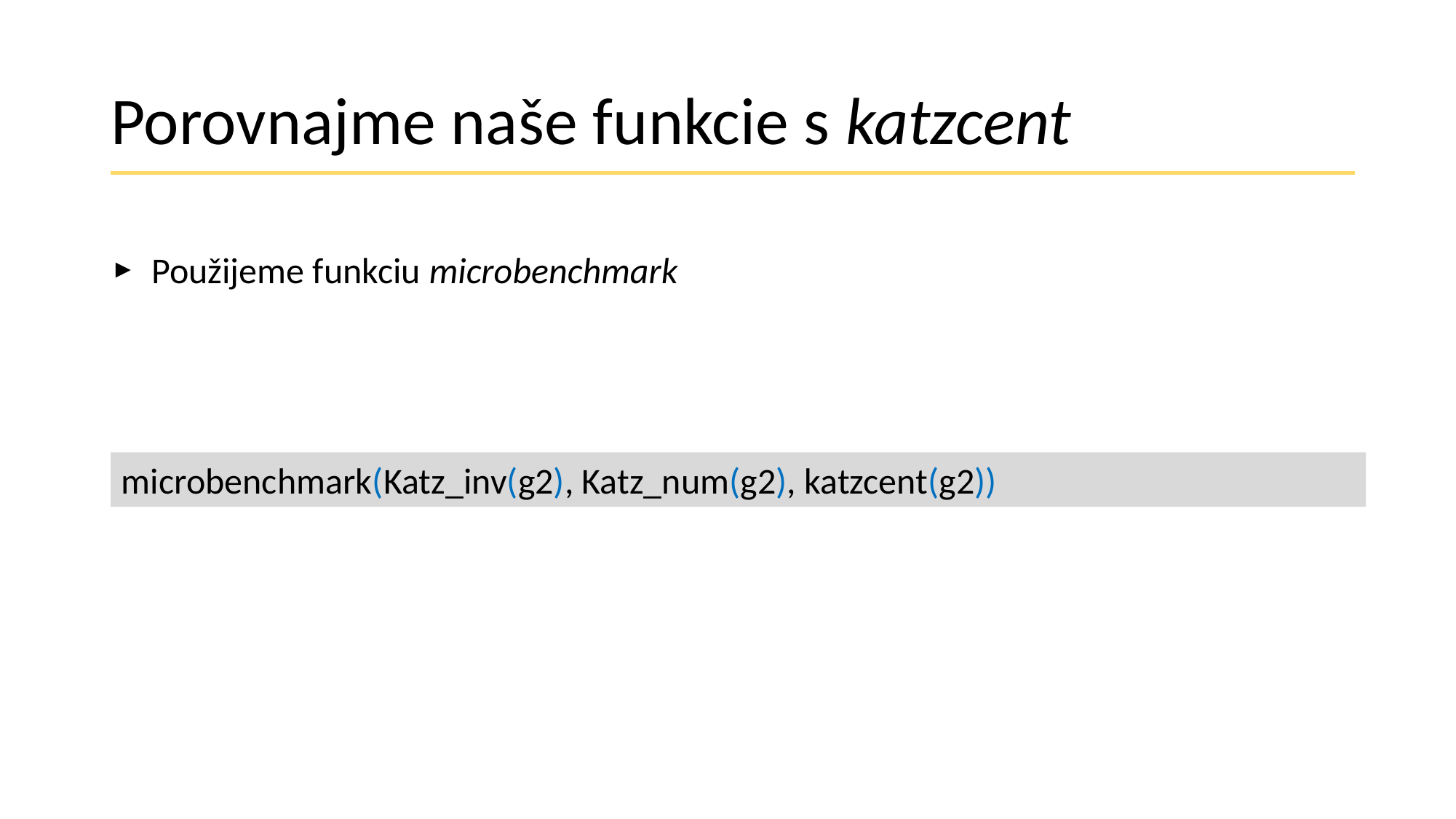

# Porovnajme naše funkcie s katzcent
Použijeme funkciu microbenchmark

microbenchmark(Katz_inv(g2), Katz_num(g2), katzcent(g2))